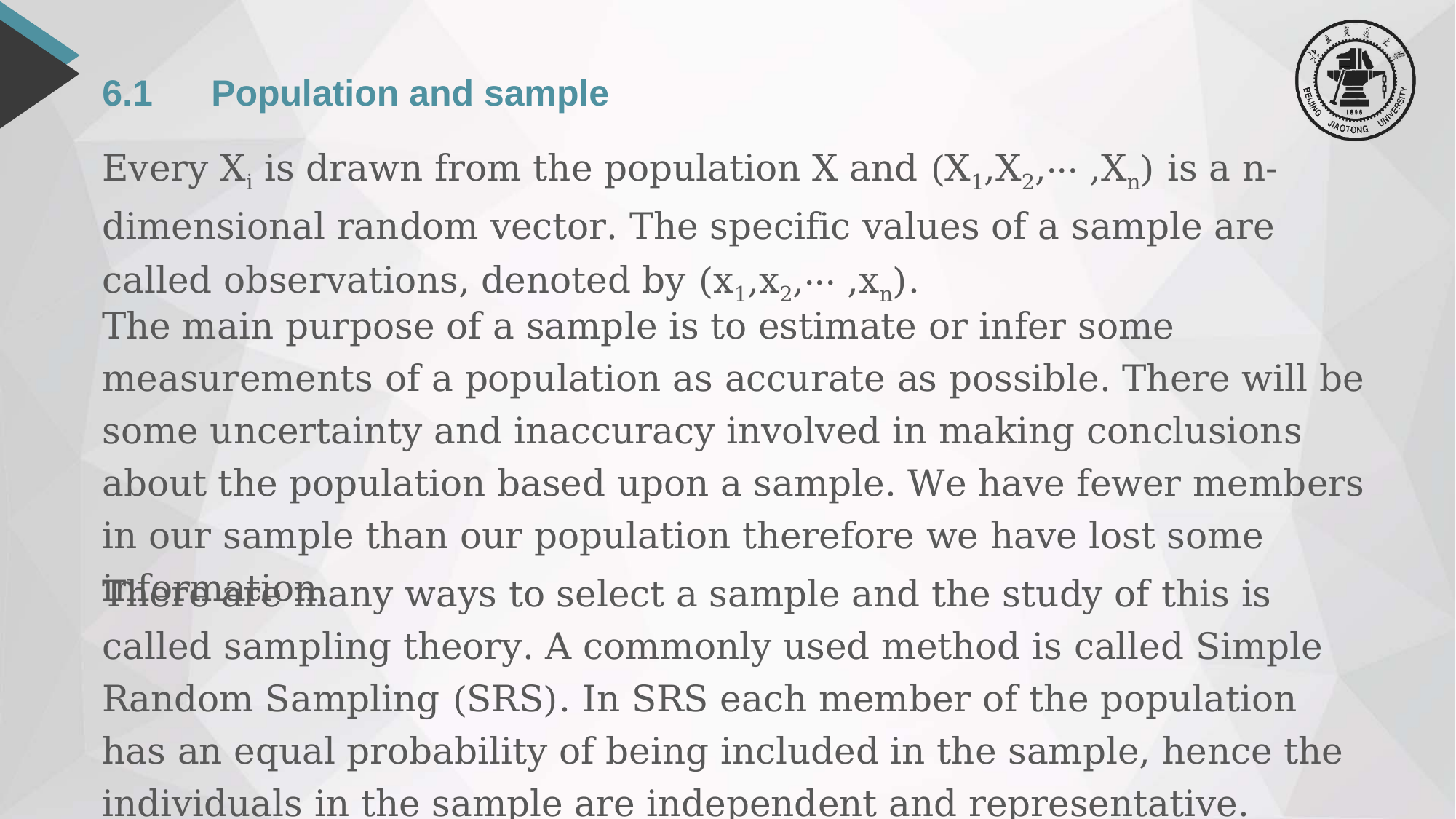

# 6.1	Population and sample
Every Xi is drawn from the population X and (X1,X2,··· ,Xn) is a n-dimensional random vector. The specific values of a sample are called observations, denoted by (x1,x2,··· ,xn).
The main purpose of a sample is to estimate or infer some measurements of a population as accurate as possible. There will be some uncertainty and inaccuracy involved in making conclusions about the population based upon a sample. We have fewer members in our sample than our population therefore we have lost some information.
There are many ways to select a sample and the study of this is called sampling theory. A commonly used method is called Simple Random Sampling (SRS). In SRS each member of the population has an equal probability of being included in the sample, hence the individuals in the sample are independent and representative.